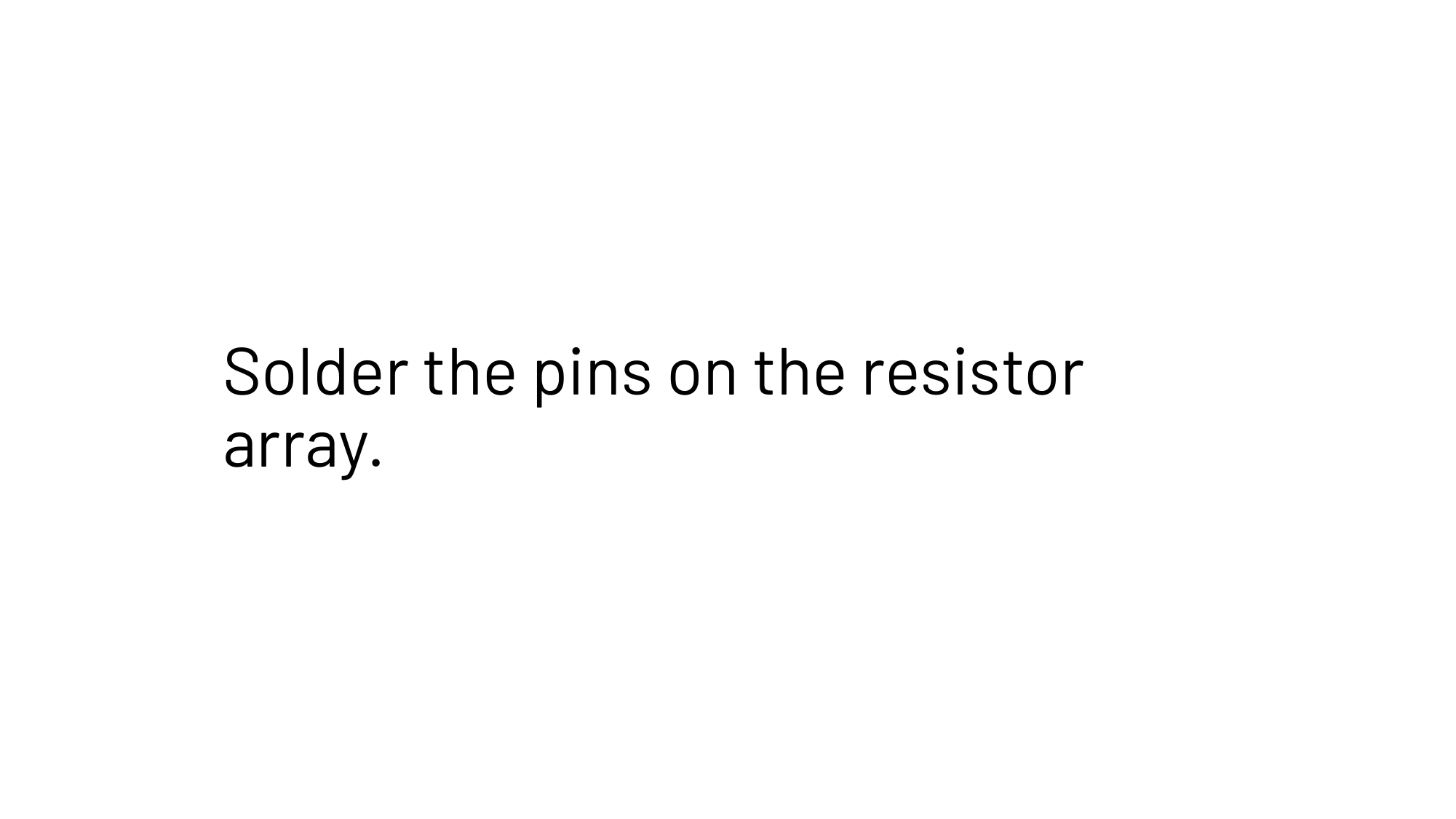

# Solder the pins on the resistor array.